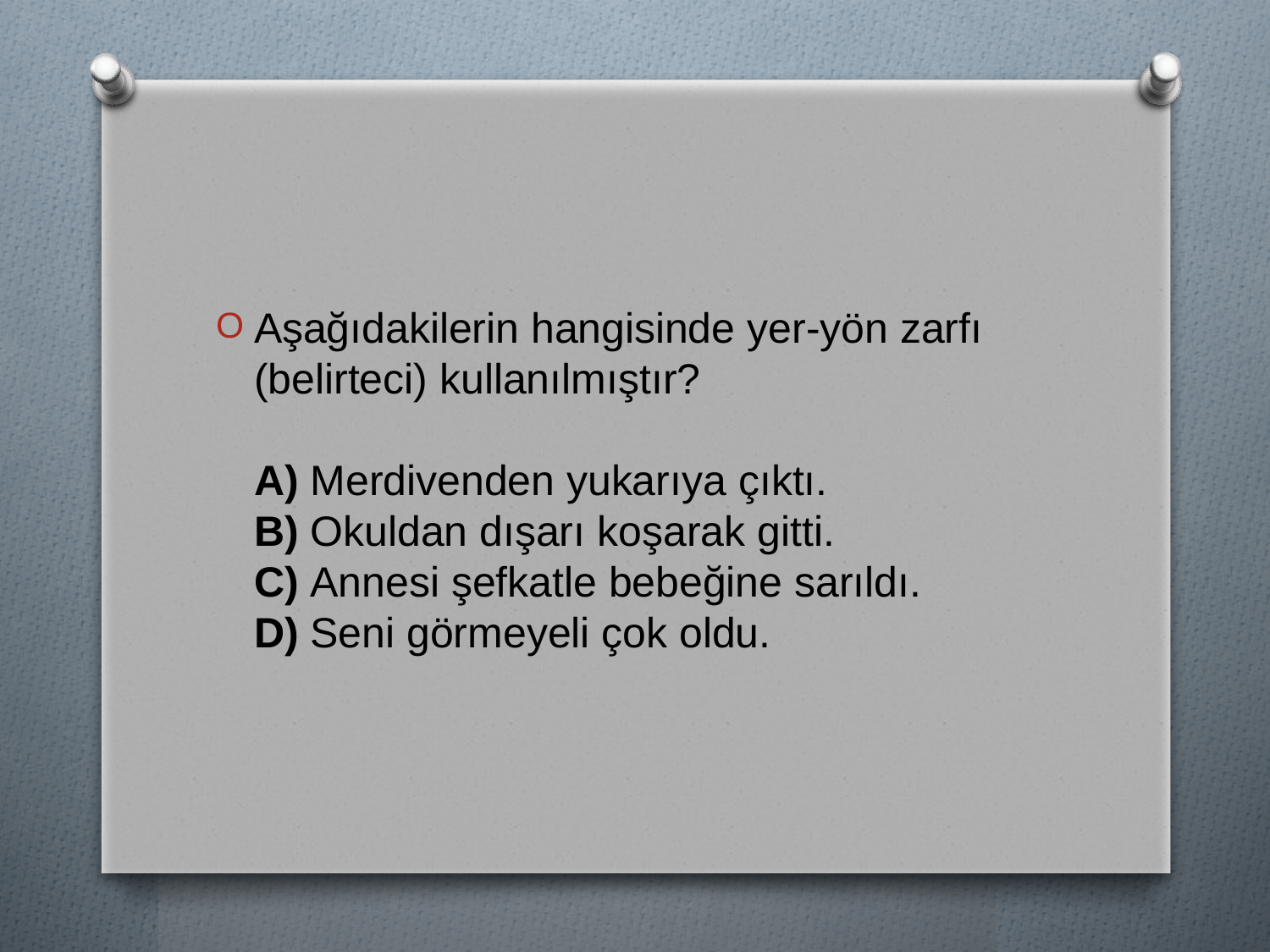

#
Aşağıdakilerin hangisinde yer-yön zarfı (belirteci) kullanılmıştır? 
A) Merdivenden yukarıya çıktı. 
B) Okuldan dışarı koşarak gitti. 
C) Annesi şefkatle bebeğine sarıldı. 
D) Seni görmeyeli çok oldu.